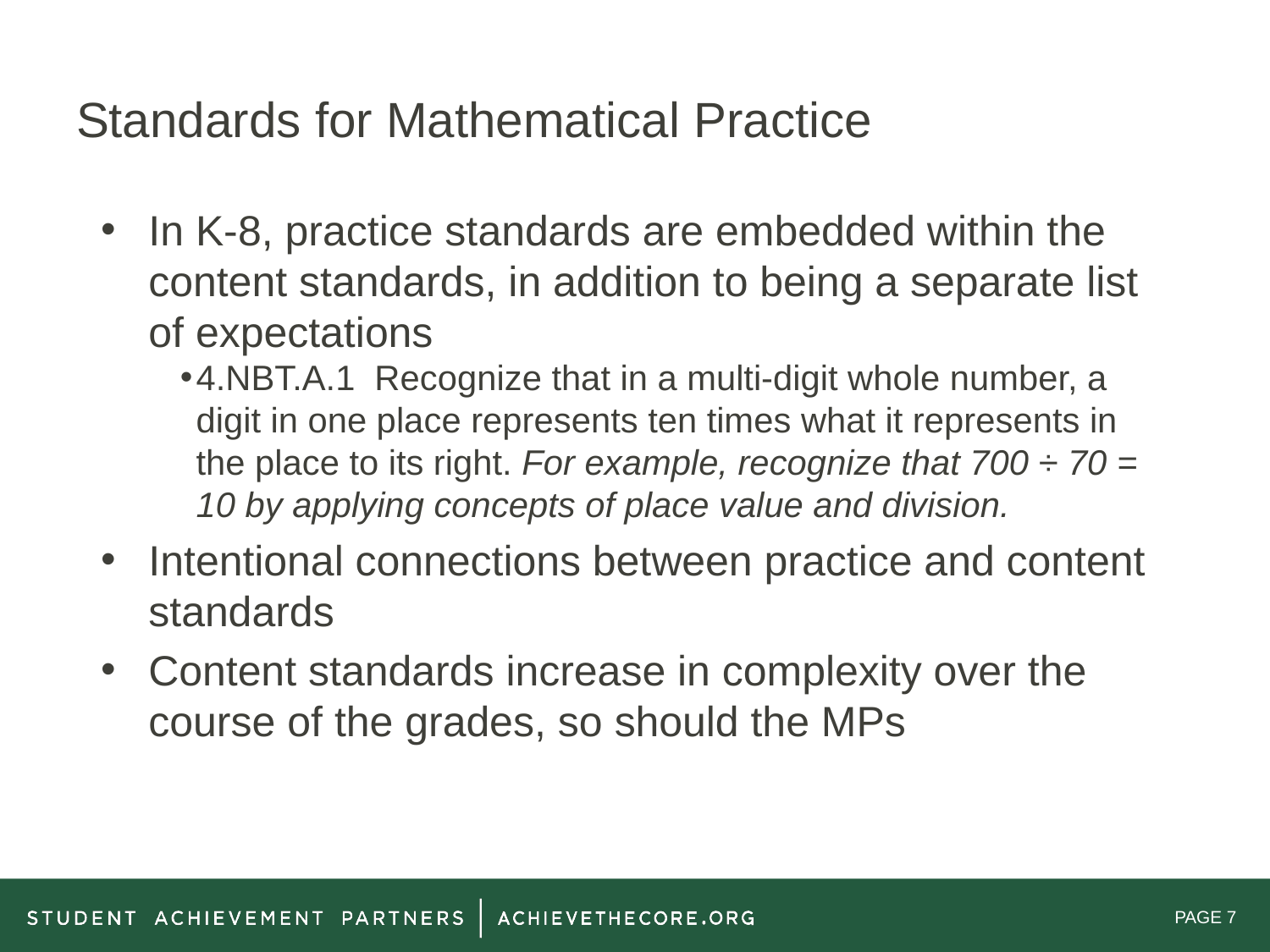

# Standards for Mathematical Practice
In K-8, practice standards are embedded within the content standards, in addition to being a separate list of expectations
4.NBT.A.1  Recognize that in a multi-digit whole number, a digit in one place represents ten times what it represents in the place to its right. For example, recognize that 700 ÷ 70 = 10 by applying concepts of place value and division.
Intentional connections between practice and content standards
Content standards increase in complexity over the course of the grades, so should the MPs